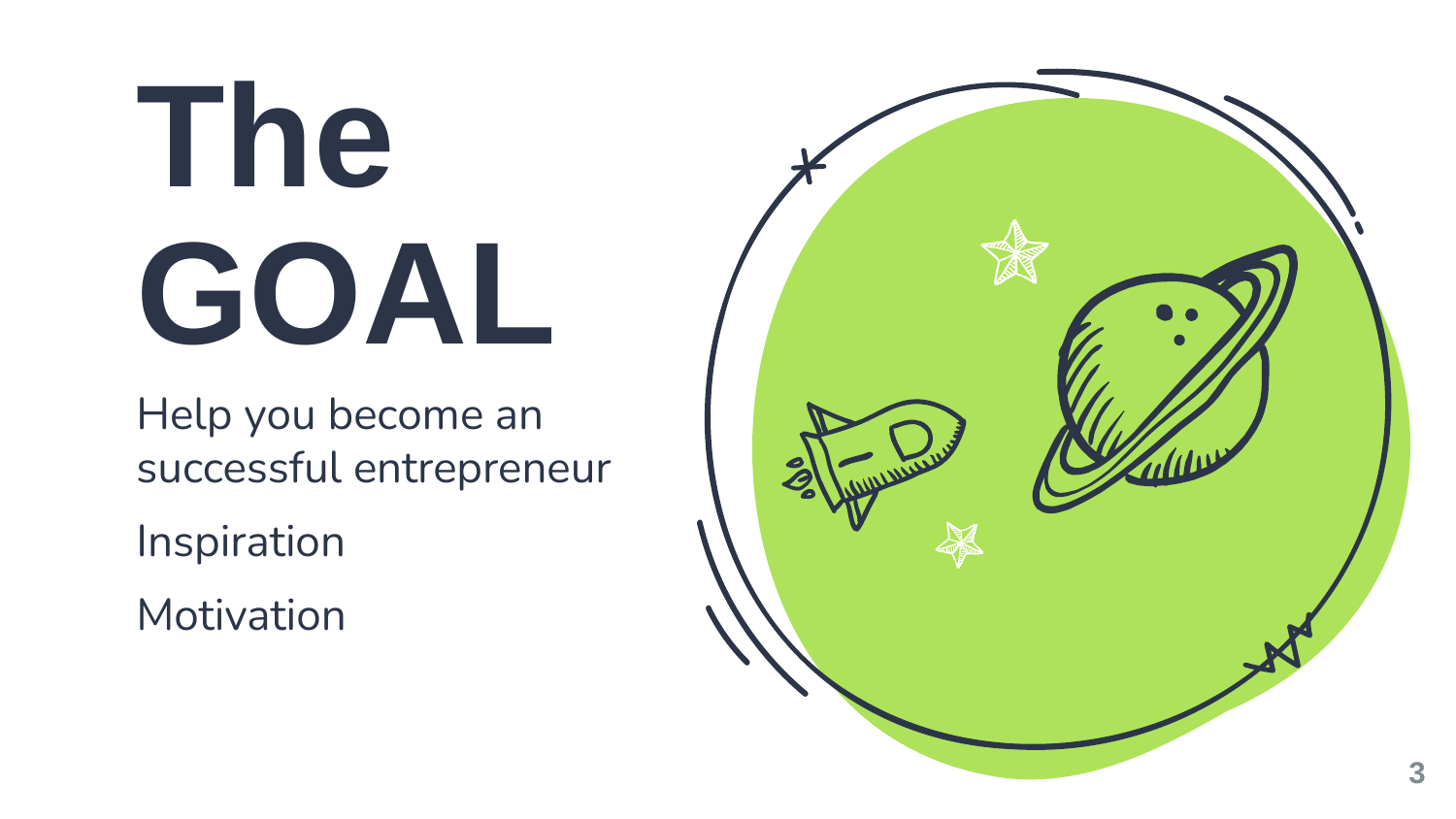

The GOAL

Help you become an successful entrepreneur
Inspiration
Motivation

3